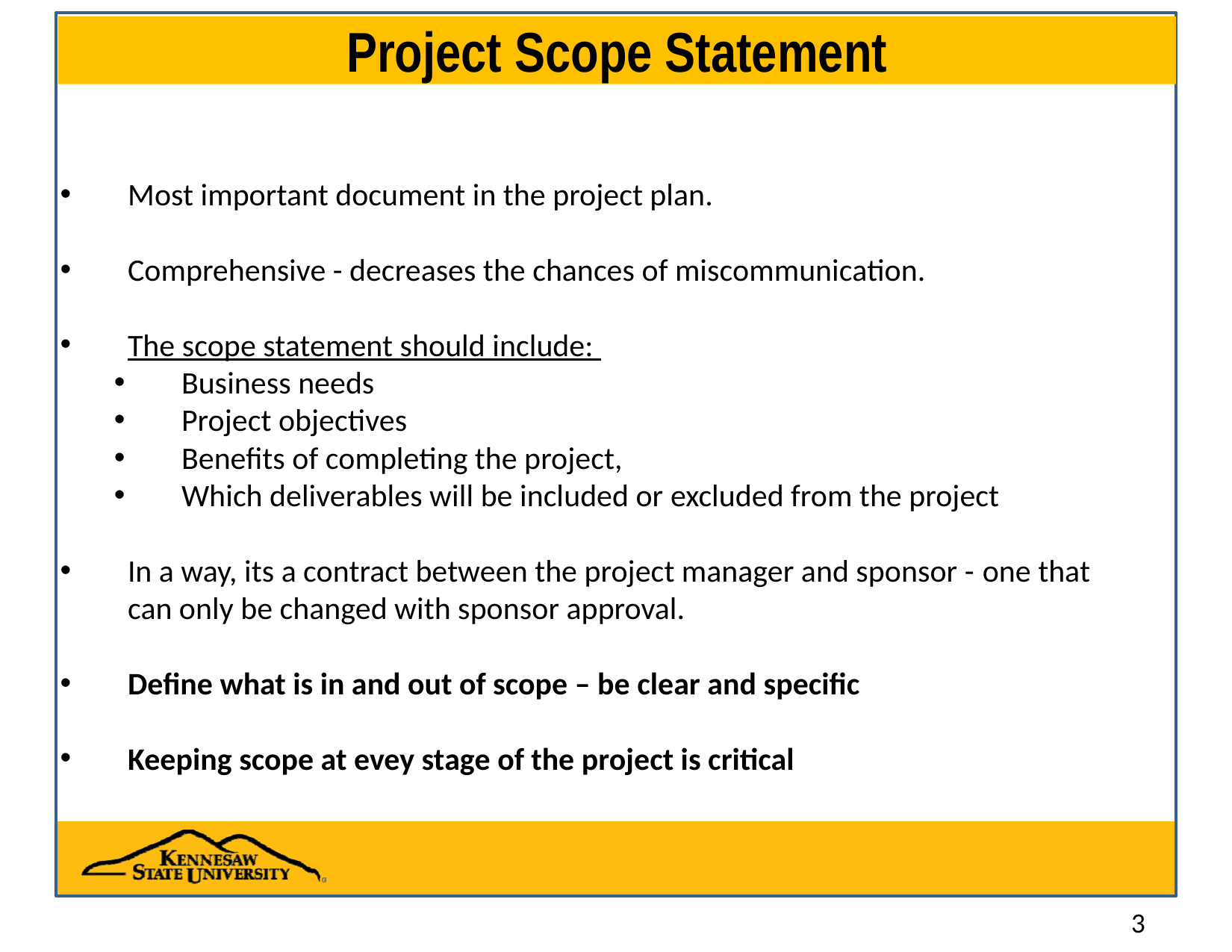

# Project Scope Statement
Most important document in the project plan.

Comprehensive - decreases the chances of miscommunication.

The scope statement should include:
Business needs
Project objectives
Benefits of completing the project,
Which deliverables will be included or excluded from the project

In a way, its a contract between the project manager and sponsor - one that can only be changed with sponsor approval.

Define what is in and out of scope – be clear and specific

Keeping scope at evey stage of the project is critical